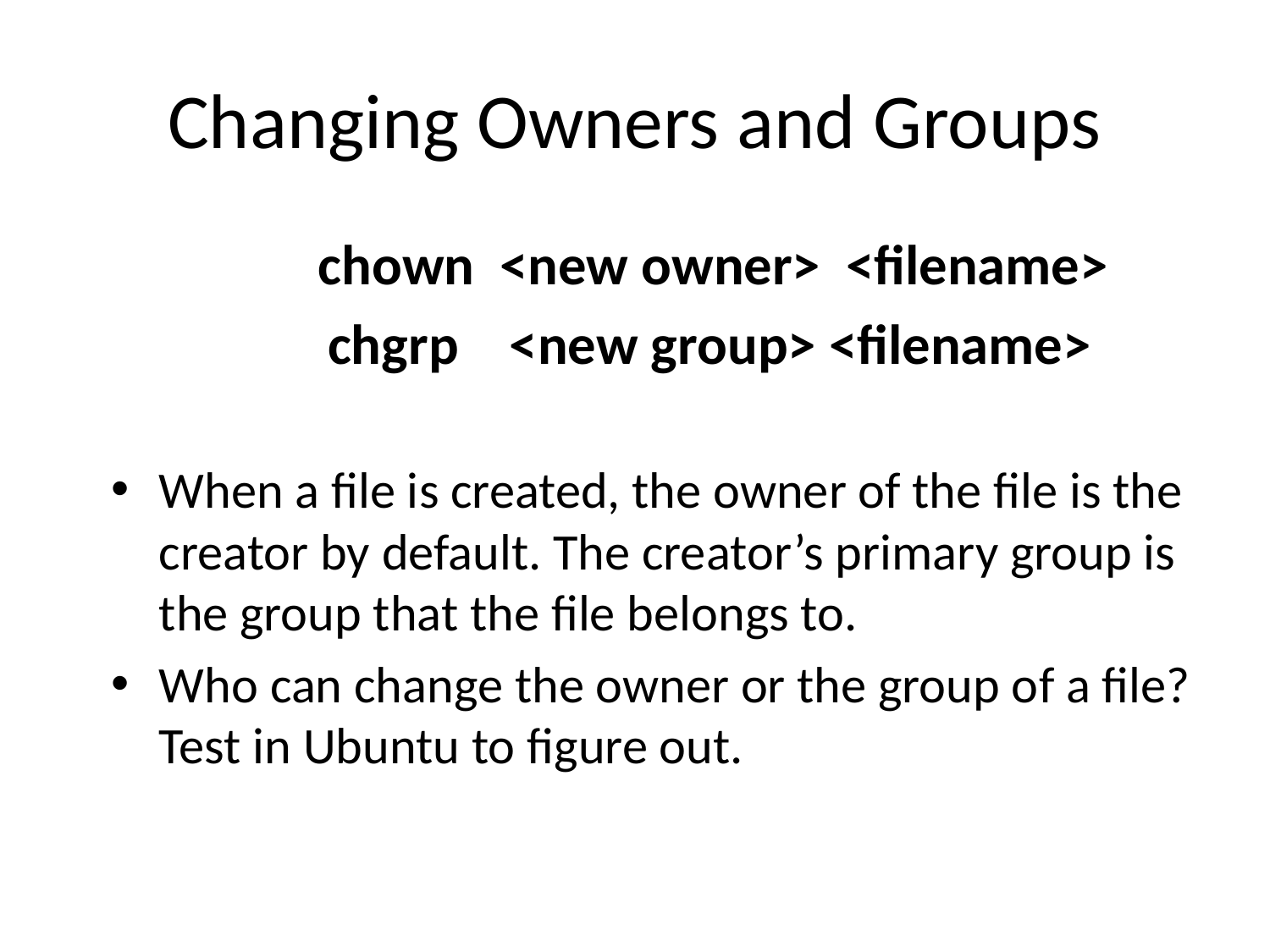

# Changing Owners and Groups
     chown  <new owner>  <filename>
    chgrp    <new group> <filename>

When a file is created, the owner of the file is the creator by default. The creator’s primary group is the group that the file belongs to.
Who can change the owner or the group of a file? Test in Ubuntu to figure out.